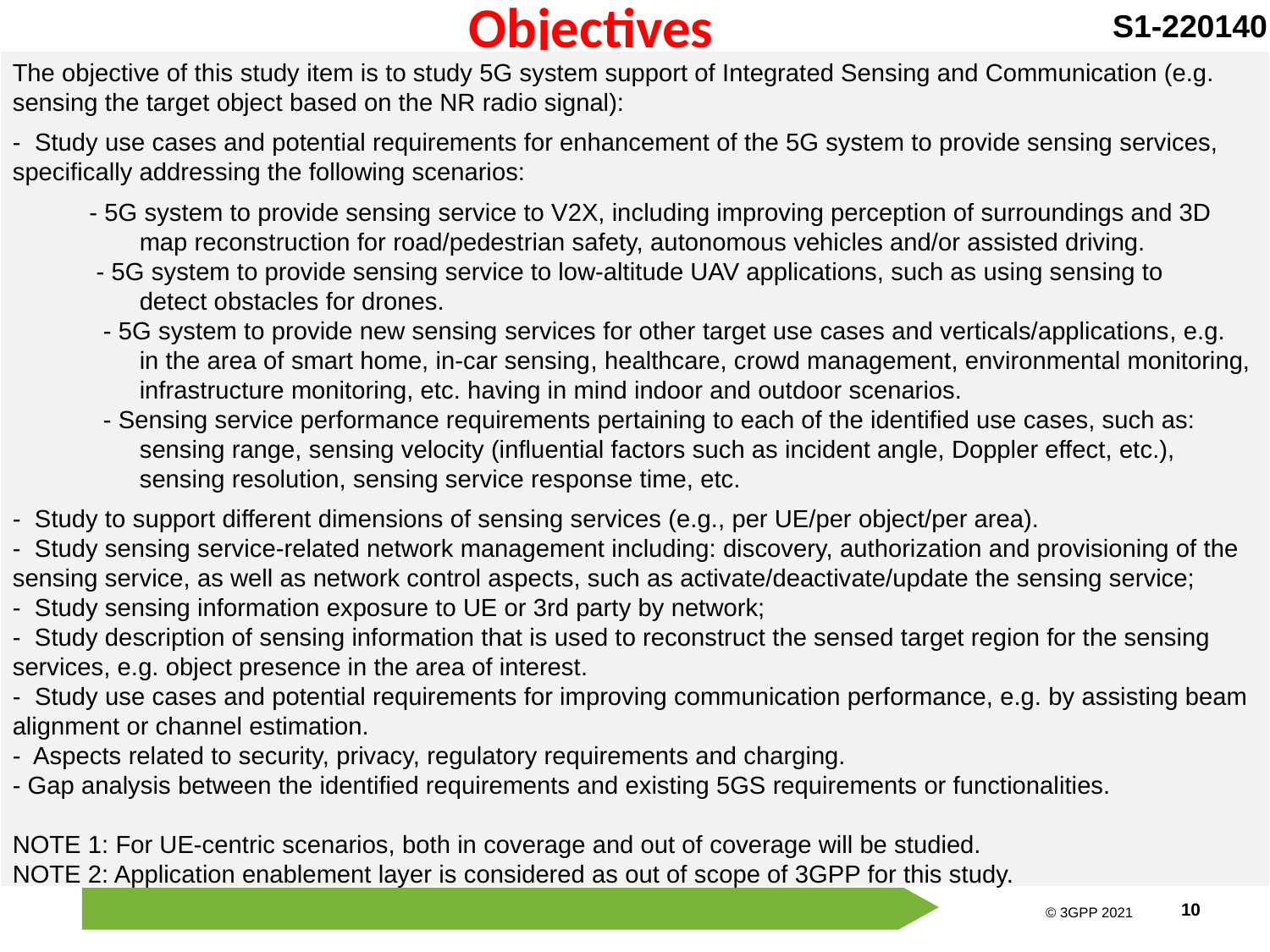

# Objectives
S1-220140

The objective of this study item is to study 5G system support of Integrated Sensing and Communication (e.g. sensing the target object based on the NR radio signal):
-  Study use cases and potential requirements for enhancement of the 5G system to provide sensing services, specifically addressing the following scenarios:
           - 5G system to provide sensing service to V2X, including improving perception of surroundings and 3D       	map reconstruction for road/pedestrian safety, autonomous vehicles and/or assisted driving.
            - 5G system to provide sensing service to low-altitude UAV applications, such as using sensing to 	detect obstacles for drones.
             - 5G system to provide new sensing services for other target use cases and verticals/applications, e.g. 	in the area of smart home, in-car sensing, healthcare, crowd management, environmental monitoring, 	infrastructure monitoring, etc. having in mind indoor and outdoor scenarios.
             - Sensing service performance requirements pertaining to each of the identified use cases, such as: 	sensing range, sensing velocity (influential factors such as incident angle, Doppler effect, etc.), 	sensing resolution, sensing service response time, etc.
-  Study to support different dimensions of sensing services (e.g., per UE/per object/per area).
-  Study sensing service-related network management including: discovery, authorization and provisioning of the  sensing service, as well as network control aspects, such as activate/deactivate/update the sensing service;
-  Study sensing information exposure to UE or 3rd party by network;
-  Study description of sensing information that is used to reconstruct the sensed target region for the sensing services, e.g. object presence in the area of interest.
-  Study use cases and potential requirements for improving communication performance, e.g. by assisting beam alignment or channel estimation.
-  Aspects related to security, privacy, regulatory requirements and charging.
- Gap analysis between the identified requirements and existing 5GS requirements or functionalities.

NOTE 1: For UE-centric scenarios, both in coverage and out of coverage will be studied.
NOTE 2: Application enablement layer is considered as out of scope of 3GPP for this study.
Scope for Rel-17*